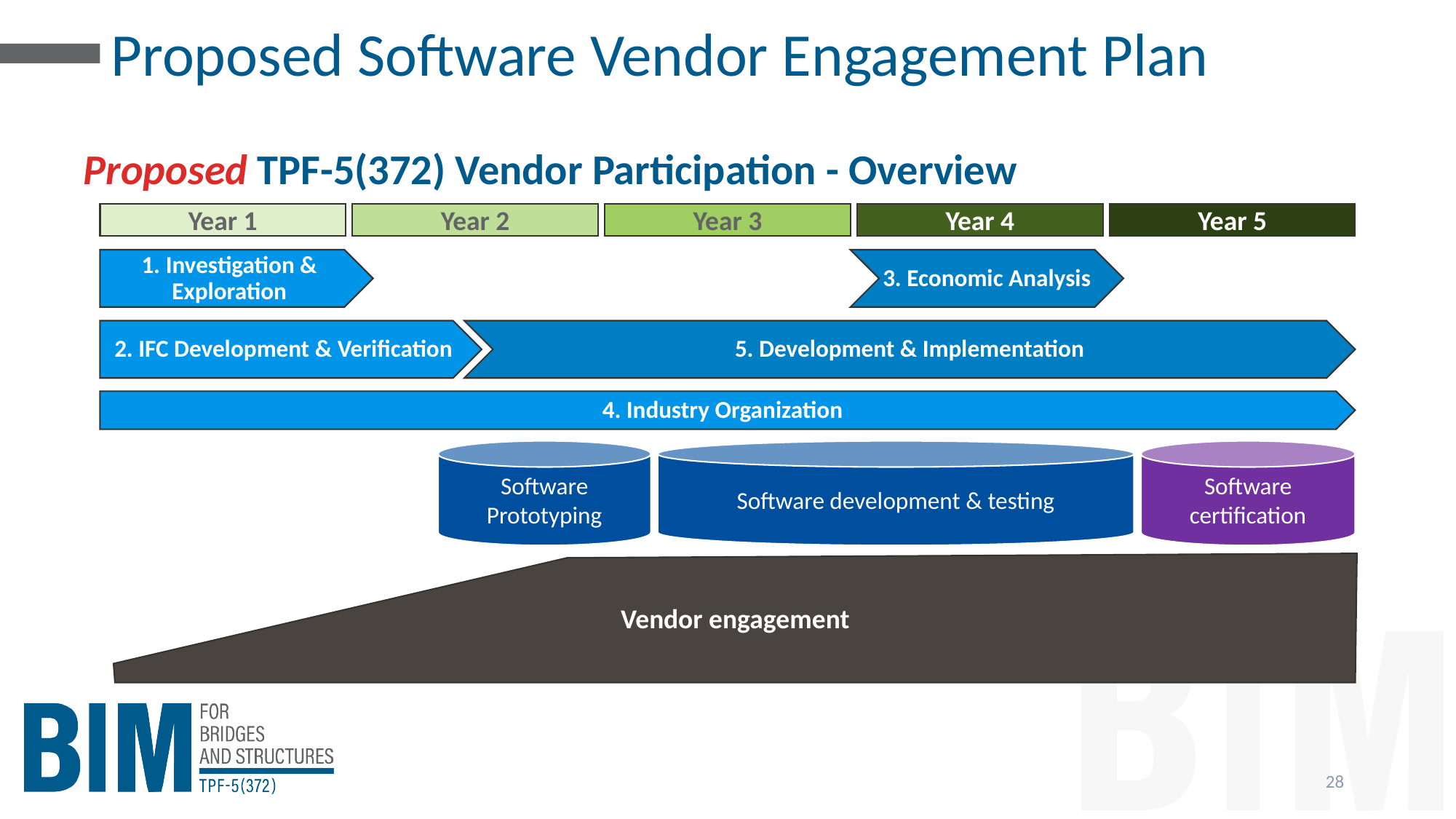

Vendor engagement
# Proposed Software Vendor Engagement Plan
Proposed TPF-5(372) Vendor Participation - Overview
Year 1
Year 2
Year 3
Year 4
Year 5
1. Investigation & Exploration
3. Economic Analysis
2. IFC Development & Verification
5. Development & Implementation
4. Industry Organization
Software Prototyping
Software development & testing
Software certification
28